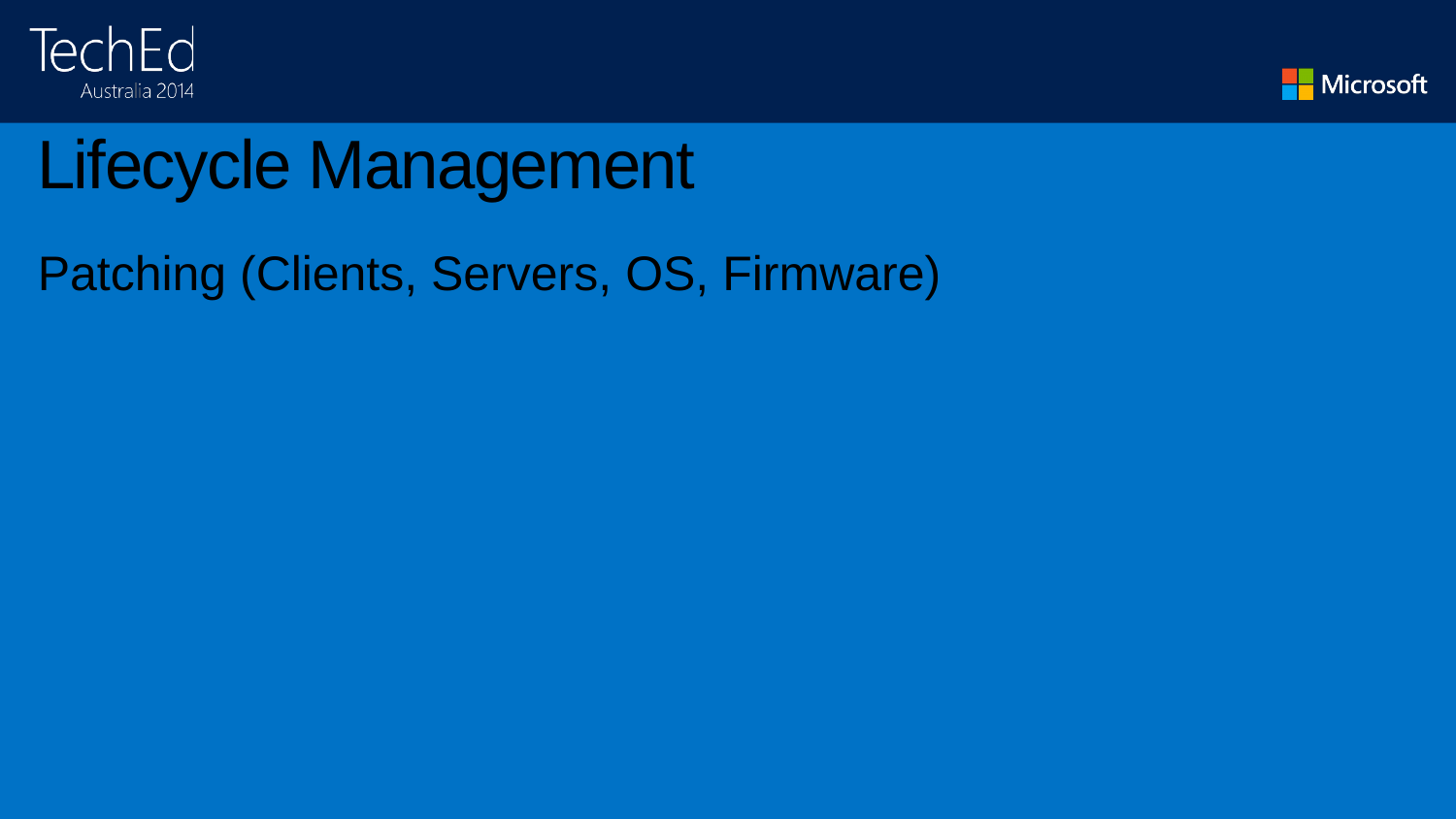

# Lifecycle Management
Patching (Clients, Servers, OS, Firmware)